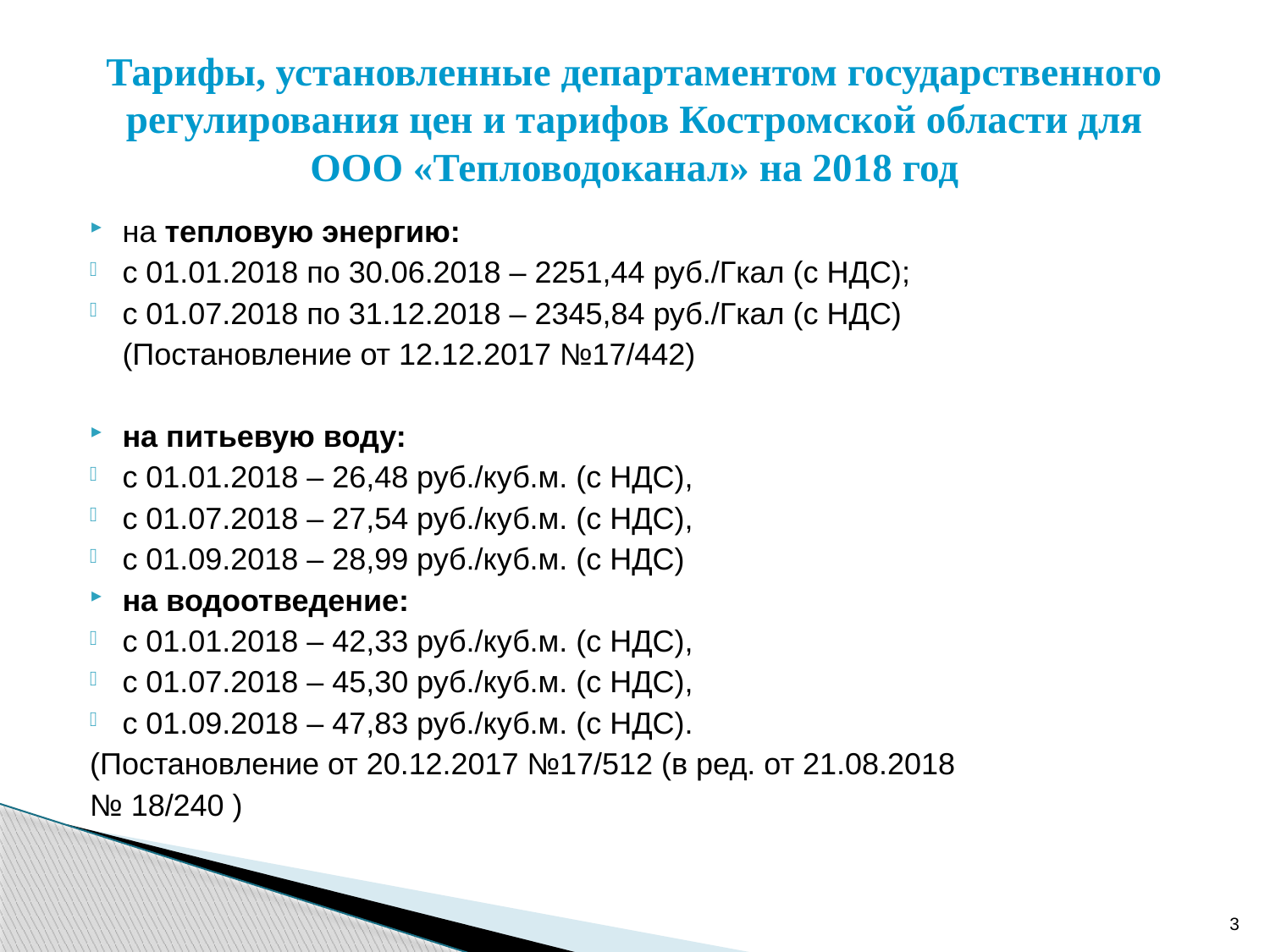

# Тарифы, установленные департаментом государственного регулирования цен и тарифов Костромской области для ООО «Тепловодоканал» на 2018 год
на тепловую энергию:
с 01.01.2018 по 30.06.2018 – 2251,44 руб./Гкал (с НДС);
с 01.07.2018 по 31.12.2018 – 2345,84 руб./Гкал (с НДС)
	(Постановление от 12.12.2017 №17/442)

на питьевую воду:
с 01.01.2018 – 26,48 руб./куб.м. (с НДС),
с 01.07.2018 – 27,54 руб./куб.м. (с НДС),
с 01.09.2018 – 28,99 руб./куб.м. (с НДС)
на водоотведение:
с 01.01.2018 – 42,33 руб./куб.м. (с НДС),
с 01.07.2018 – 45,30 руб./куб.м. (с НДС),
с 01.09.2018 – 47,83 руб./куб.м. (с НДС).
(Постановление от 20.12.2017 №17/512 (в ред. от 21.08.2018
№ 18/240 )

3